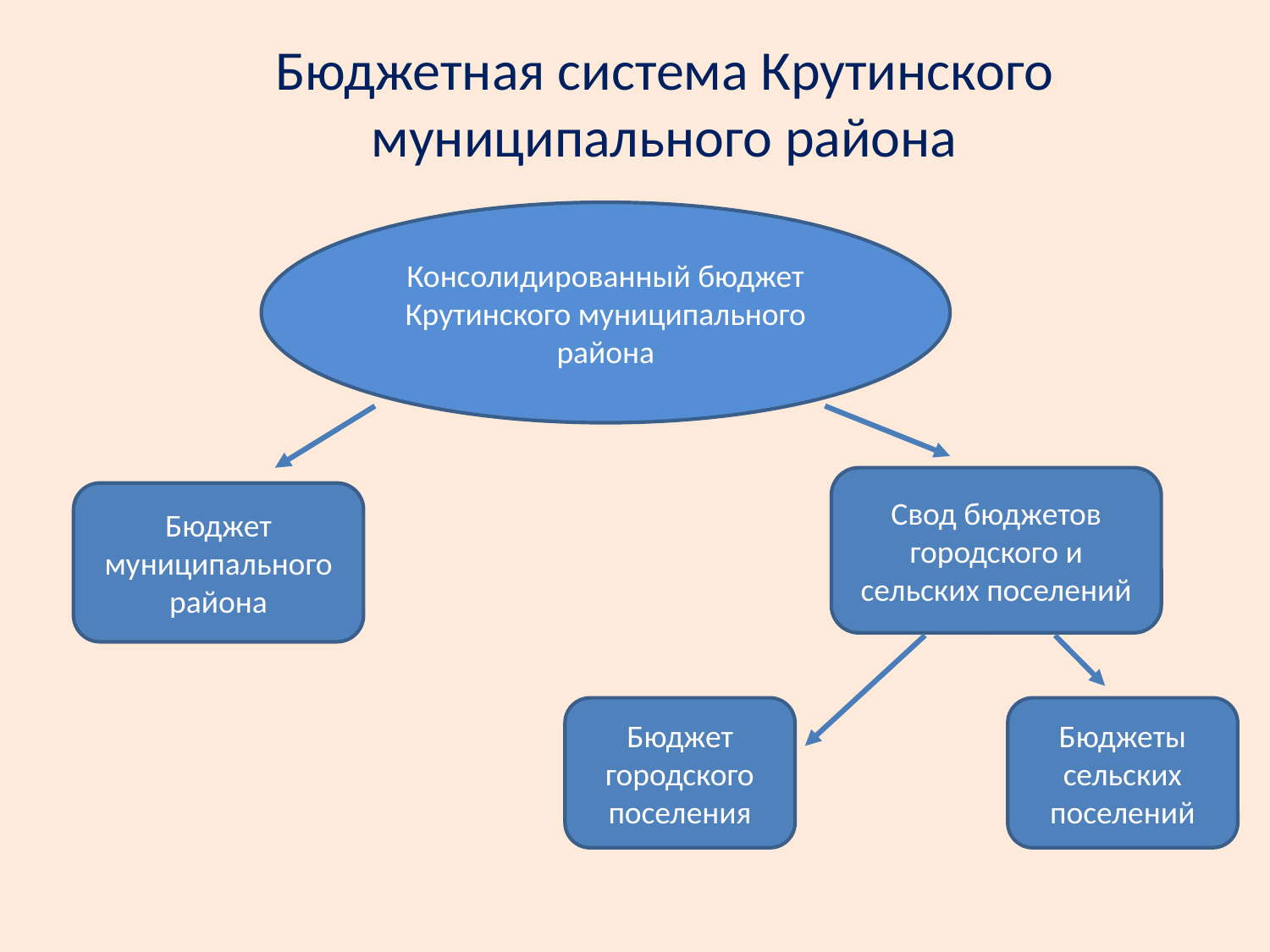

# Бюджетная система Крутинского муниципального района
Консолидированный бюджет Крутинского муниципального района

Свод бюджетов городского и сельских поселений
Бюджет муниципального района
Бюджет городского поселения
Бюджеты сельских поселений